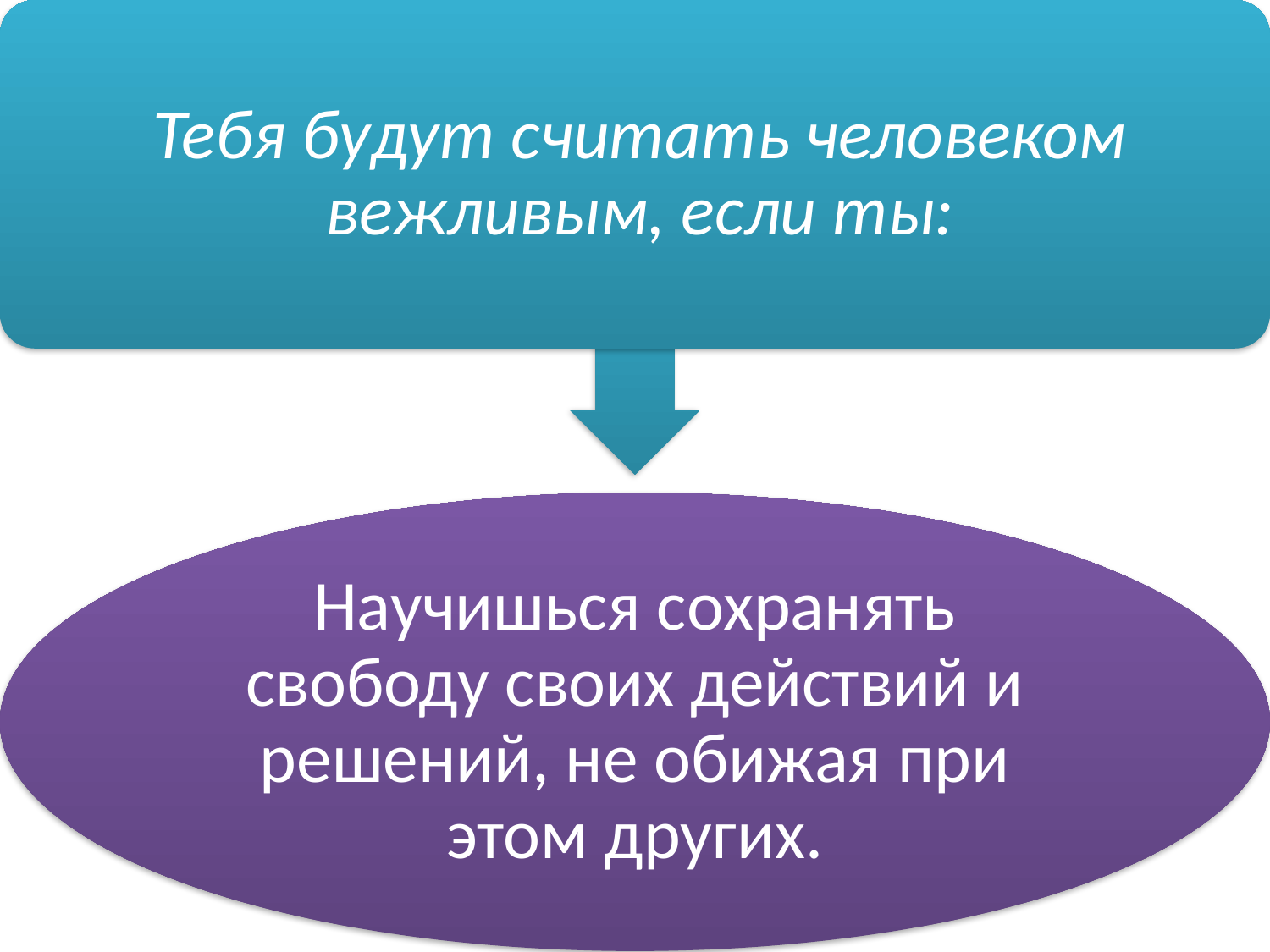

Научишься сохранять свободу своих действий и решений, не обижая при этом других.
Тебя будут считать человеком вежливым, если ты: